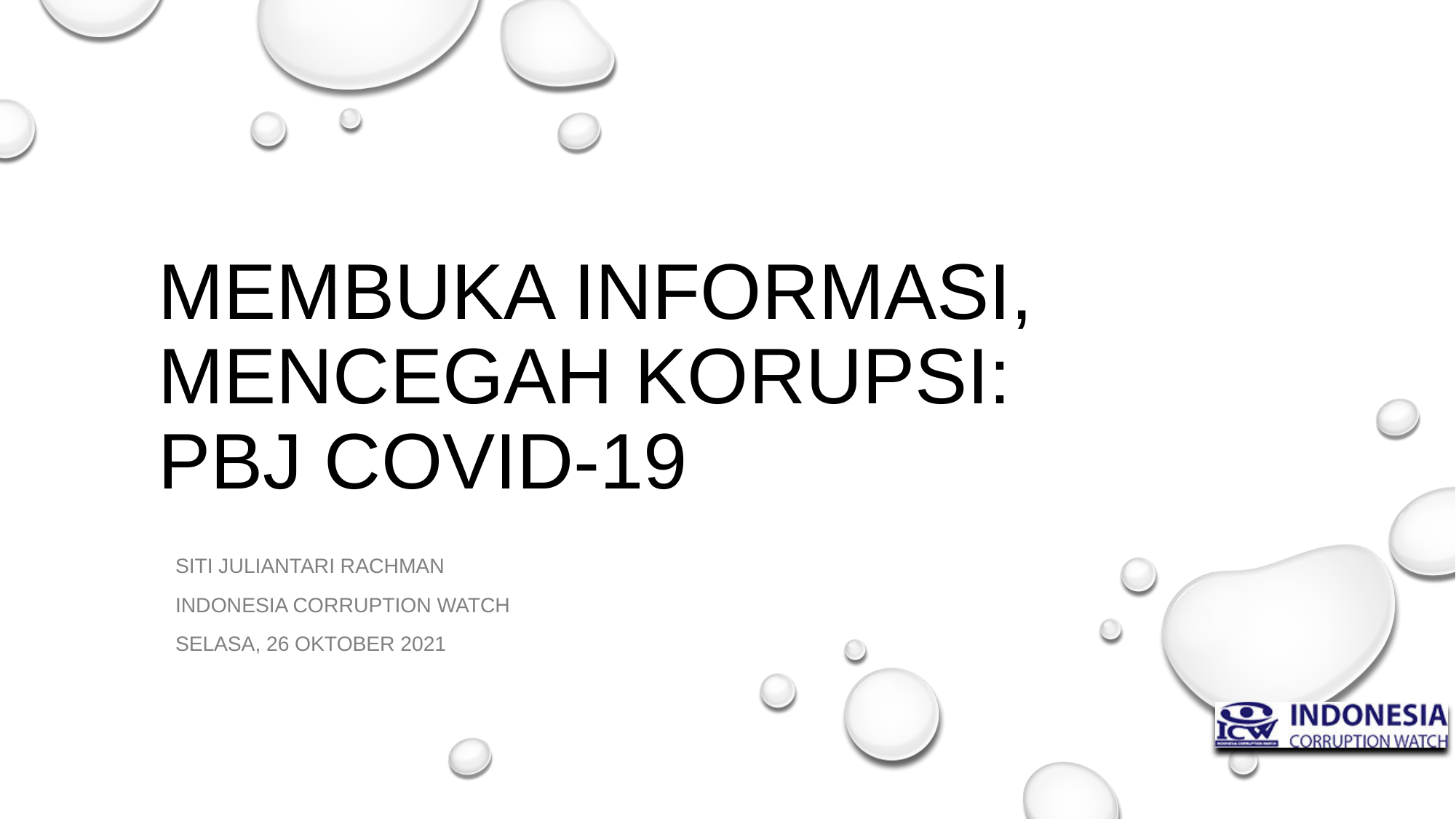

# Membuka Informasi, mencegah korupsi: PBJ covid-19
Siti Juliantari Rachman
Indonesia Corruption Watch
Selasa, 26 OKTOBER 2021